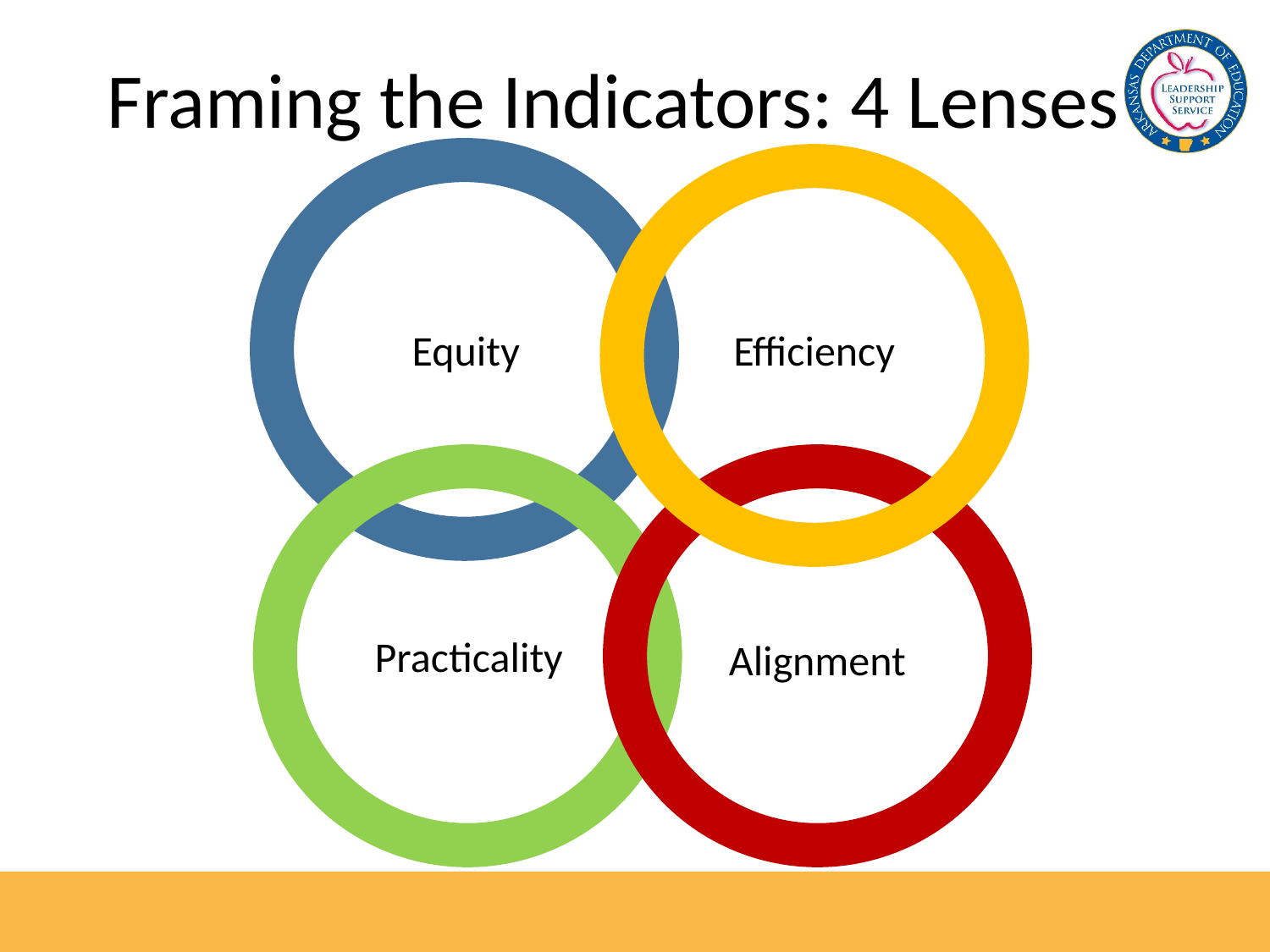

# Framing the Indicators: 4 Lenses

Equity
Efficiency

Practicality
Alignment